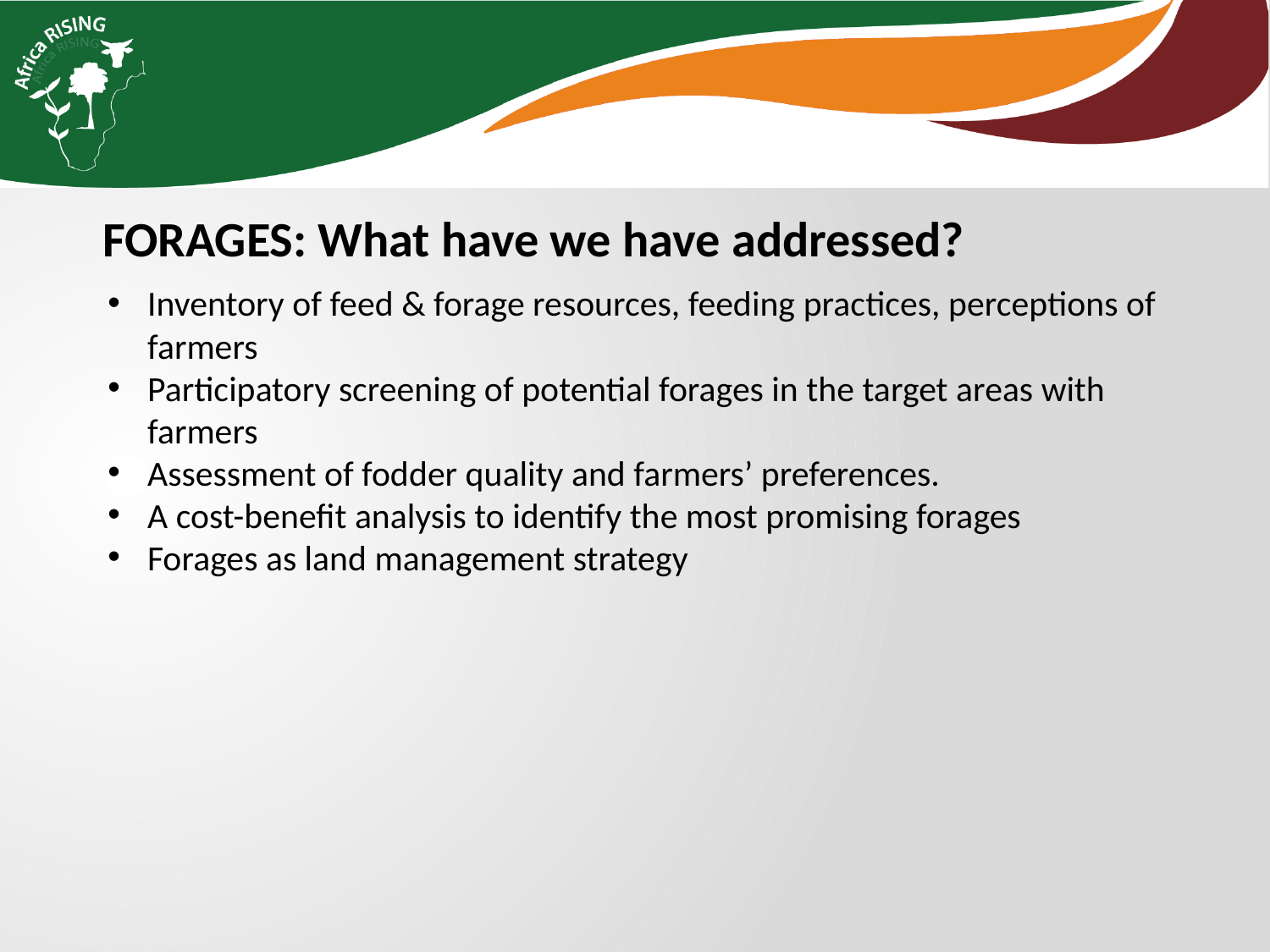

FORAGES: What have we have addressed?
Inventory of feed & forage resources, feeding practices, perceptions of farmers
Participatory screening of potential forages in the target areas with farmers
Assessment of fodder quality and farmers’ preferences.
A cost-benefit analysis to identify the most promising forages
Forages as land management strategy